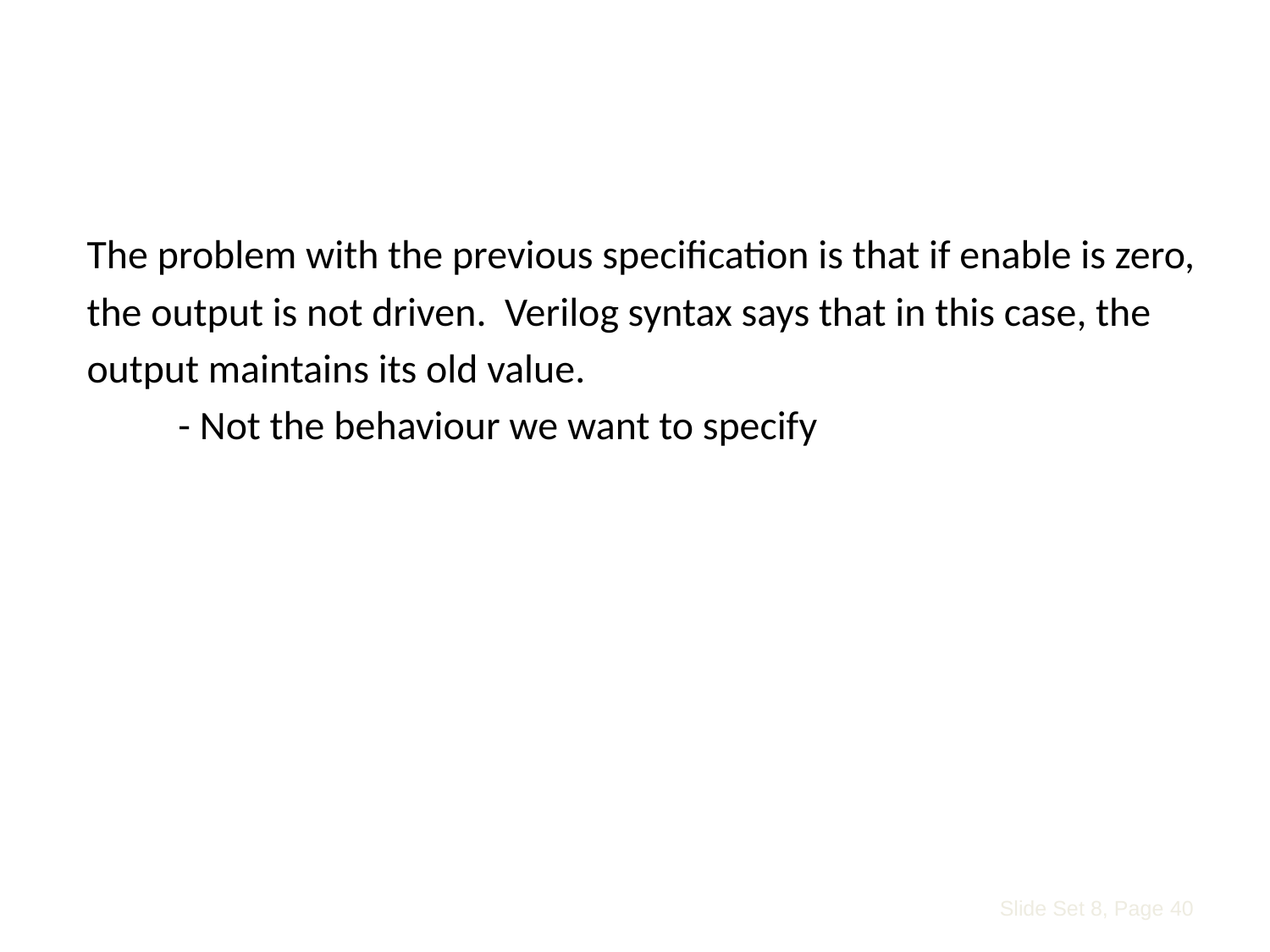

#
The problem with the previous specification is that if enable is zero,
the output is not driven.  Verilog syntax says that in this case, the
output maintains its old value.
	- Not the behaviour we want to specify
Slide Set 8, Page 40